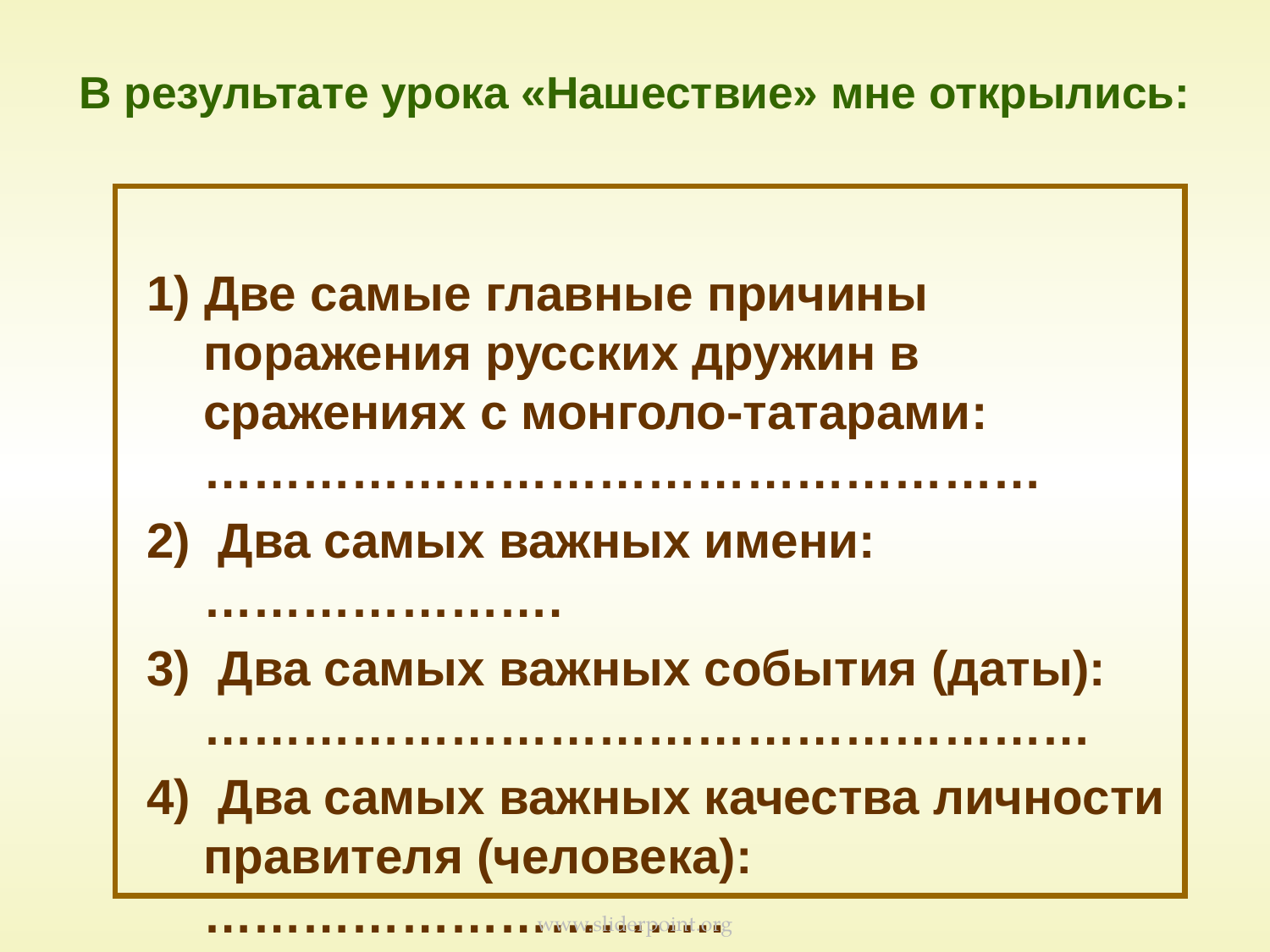

# В результате урока «Нашествие» мне открылись:

1) Две самые главные причины поражения русских дружин в сражениях с монголо-татарами: ……………………………………………
2)  Два самых важных имени: ………………….
3)  Два самых важных события (даты):………………………………………………
4)  Два самых важных качества личности правителя (человека): …………………………..
www.sliderpoint.org